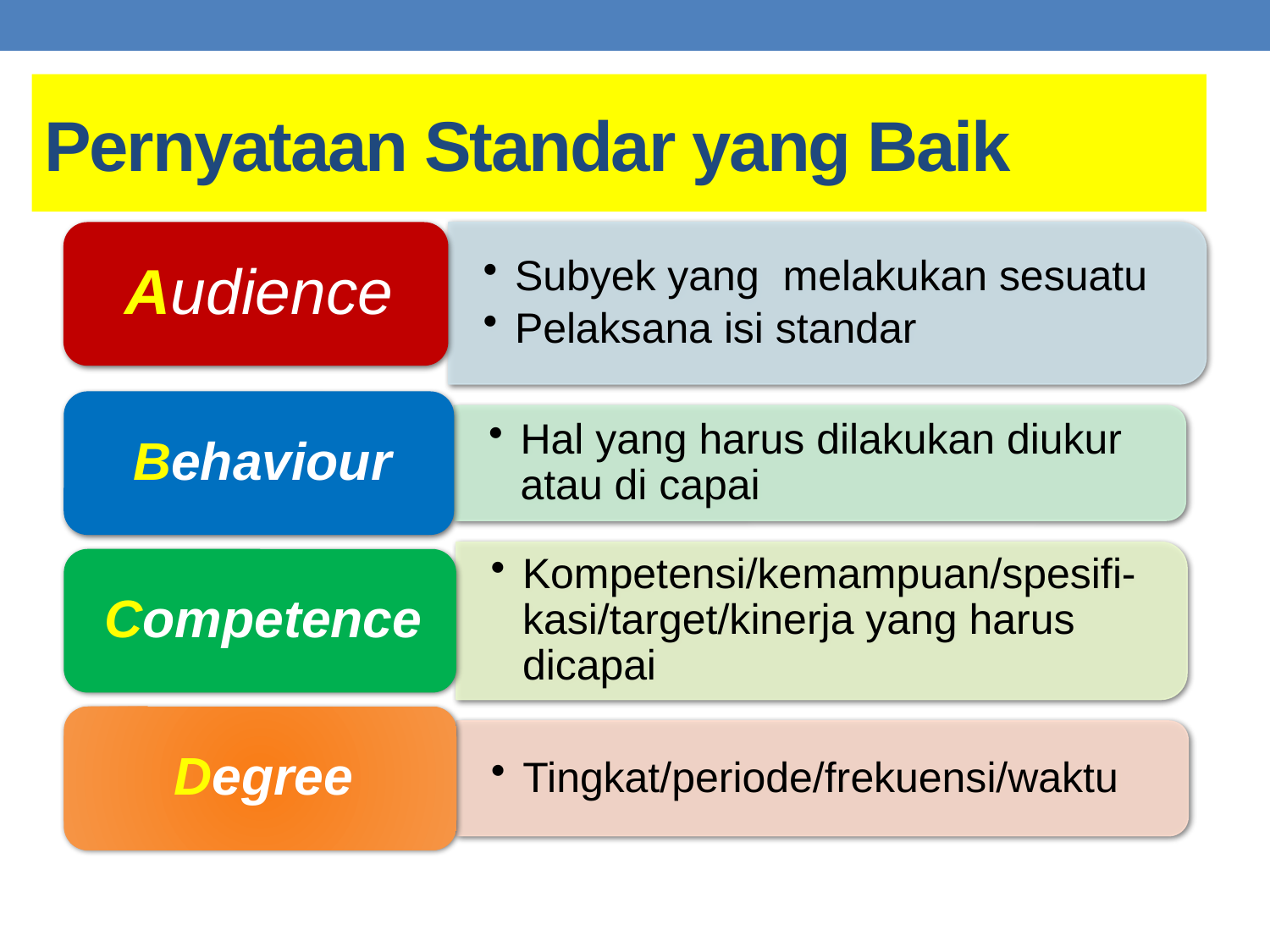

# Pernyataan Standar yang Baik
Subyek yang  melakukan sesuatu
Pelaksana isi standar
Audience
Hal yang harus dilakukan diukur atau di capai
Behaviour
Kompetensi/kemampuan/spesifi-kasi/target/kinerja yang harus dicapai
Competence
Tingkat/periode/frekuensi/waktu
Degree